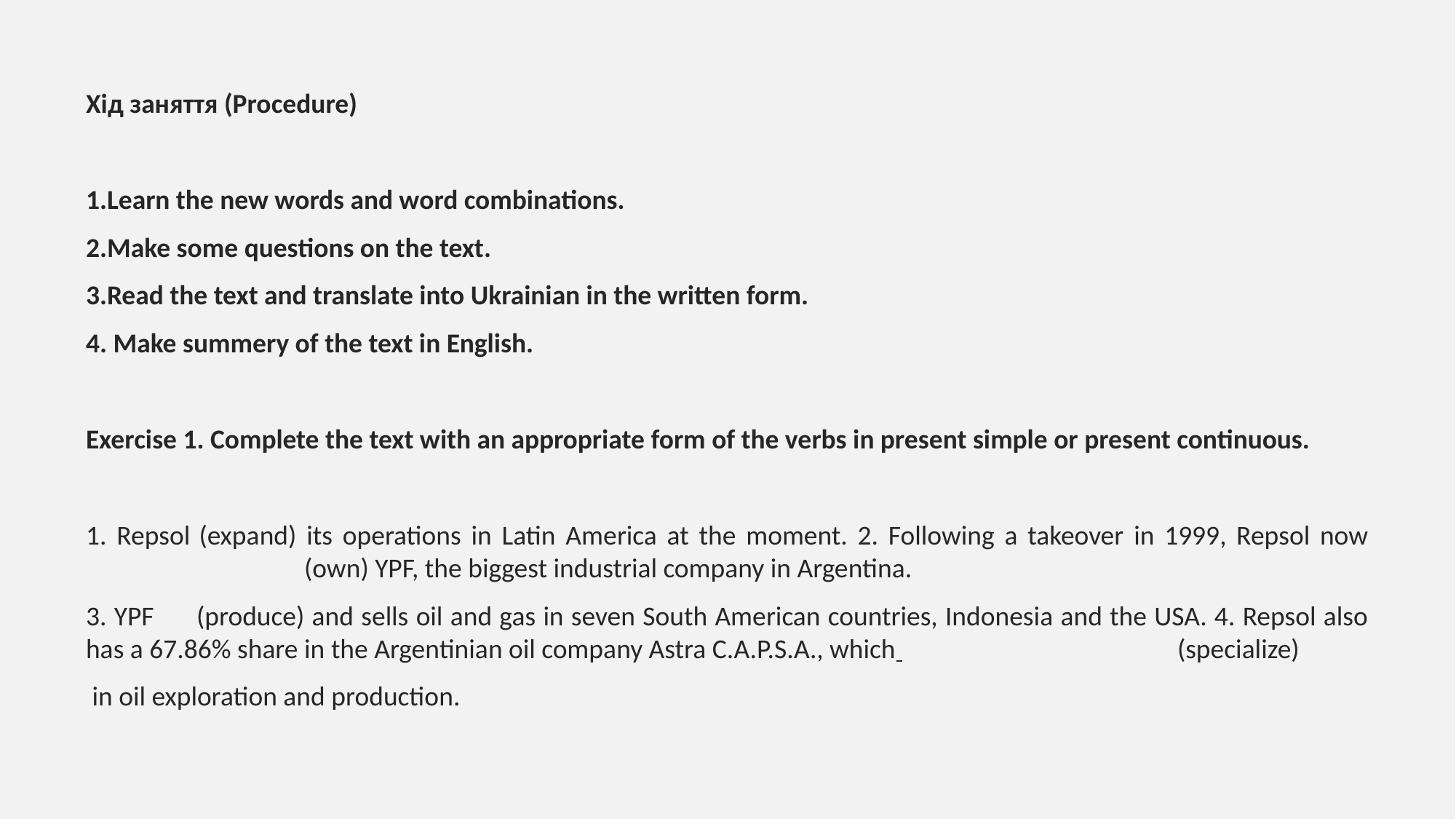

Хід заняття (Procedure)

1.Learn the new words and word combinations.
2.Make some questions on the text.
3.Read the text and translate into Ukrainian in the written form.
4. Make summery of the text in English.

Exercise 1. Complete the text with an appropriate form of the verbs in present simple or present continuous.

1. Repsol	(expand) its operations in Latin America at the moment. 2. Following a takeover in 1999, Repsol now 		(own) YPF, the biggest industrial company in Argentina.
3. YPF	(produce) and sells oil and gas in seven South American countries, Indonesia and the USA. 4. Repsol also has a 67.86% share in the Argentinian oil company Astra C.A.P.S.A., which 			(specialize)
 in oil exploration and production.